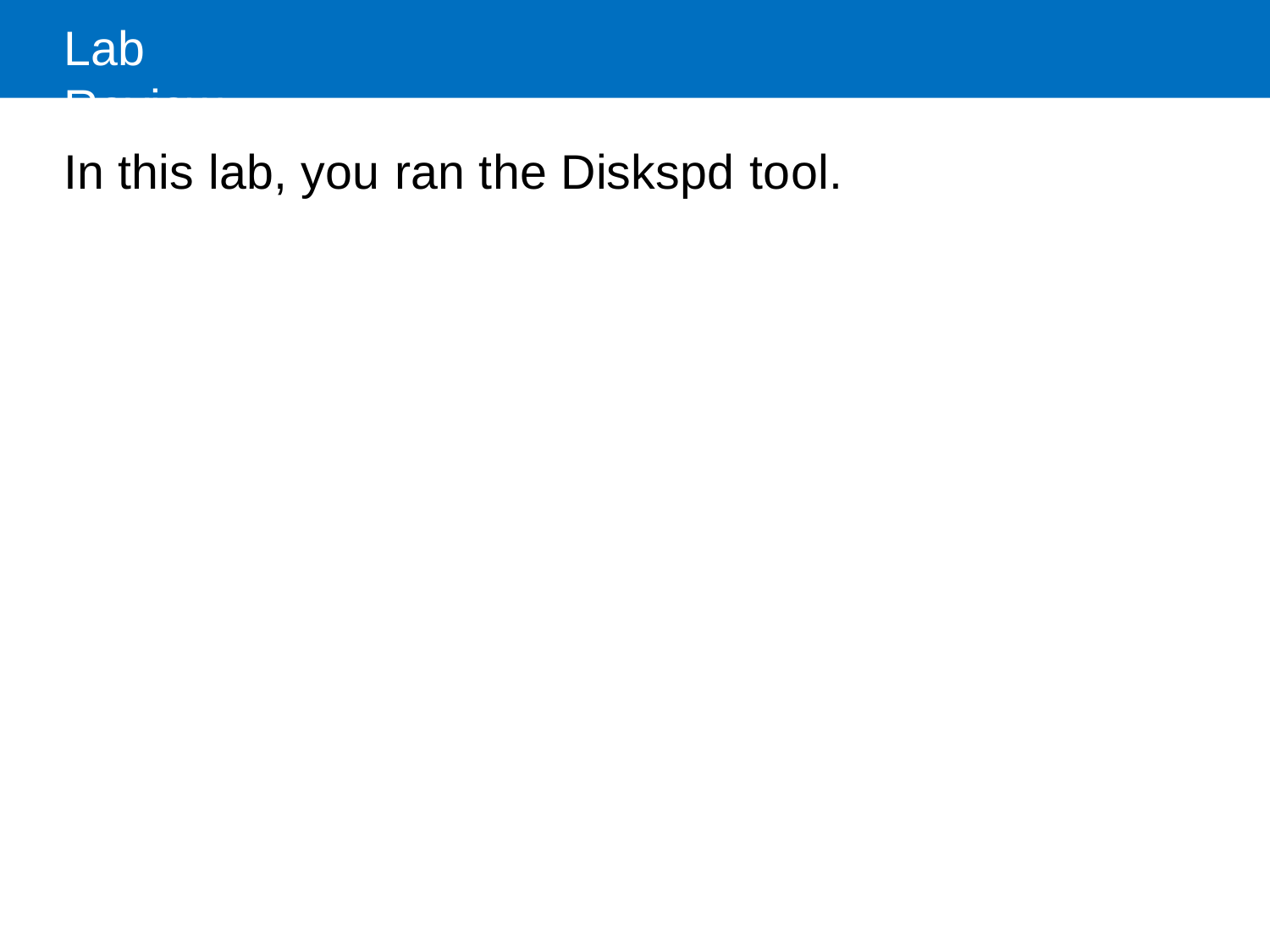

# Lab Review
In this lab, you ran the Diskspd tool.